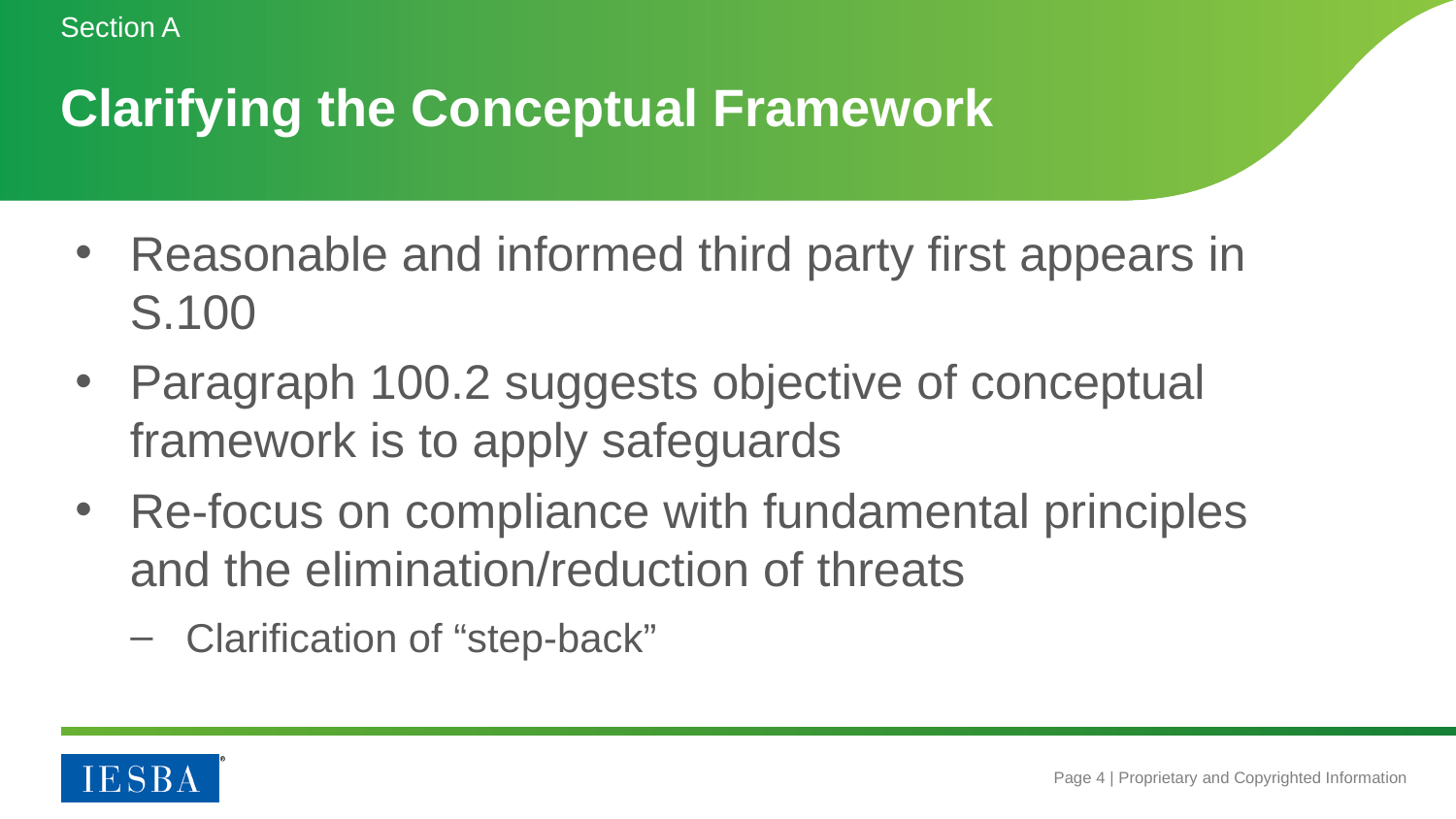

Section A
# Clarifying the Conceptual Framework
Reasonable and informed third party first appears in S.100
Paragraph 100.2 suggests objective of conceptual framework is to apply safeguards
Re-focus on compliance with fundamental principles and the elimination/reduction of threats
Clarification of “step-back”